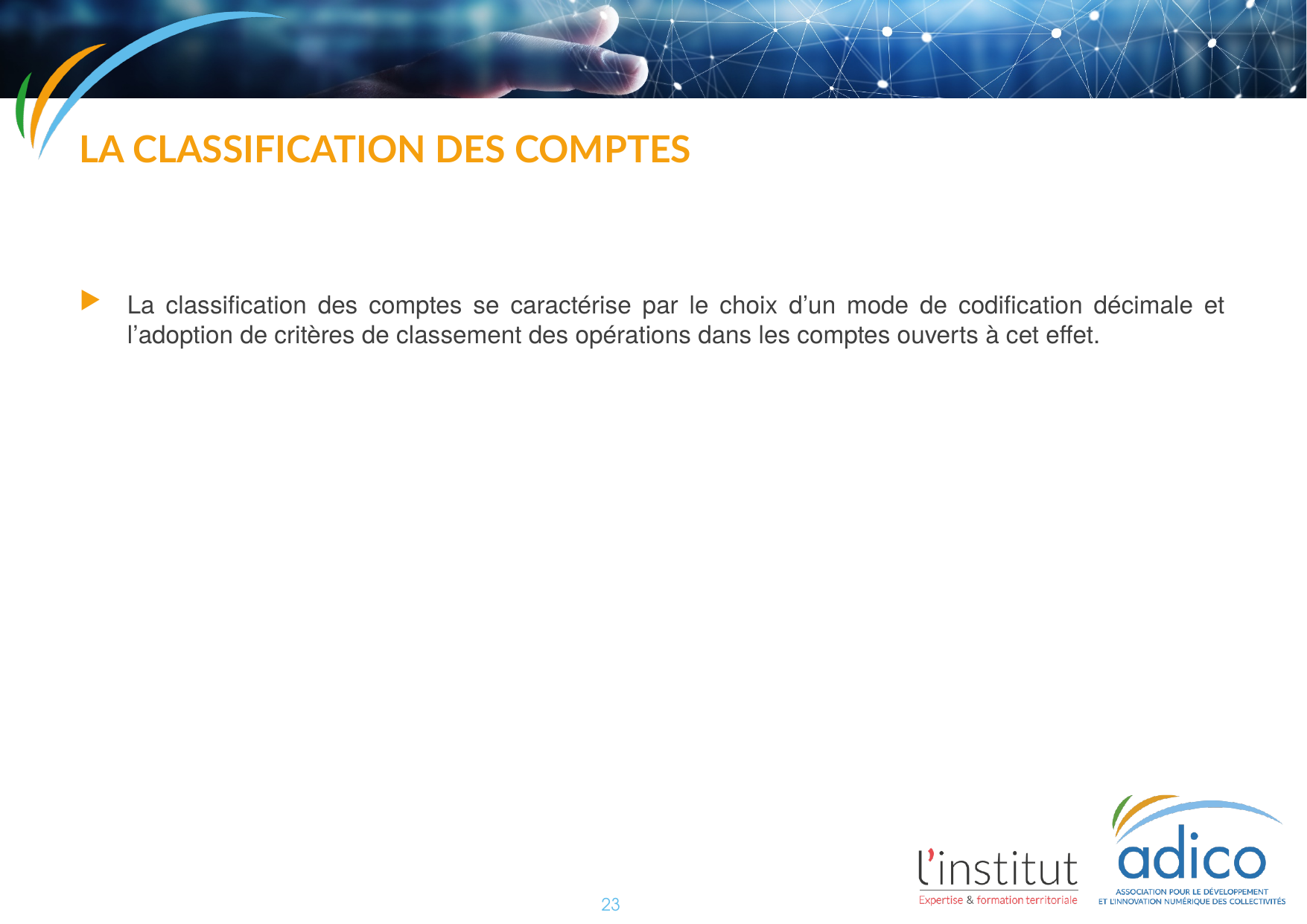

# La classification des comptes
La classification des comptes se caractérise par le choix d’un mode de codification décimale et l’adoption de critères de classement des opérations dans les comptes ouverts à cet effet.